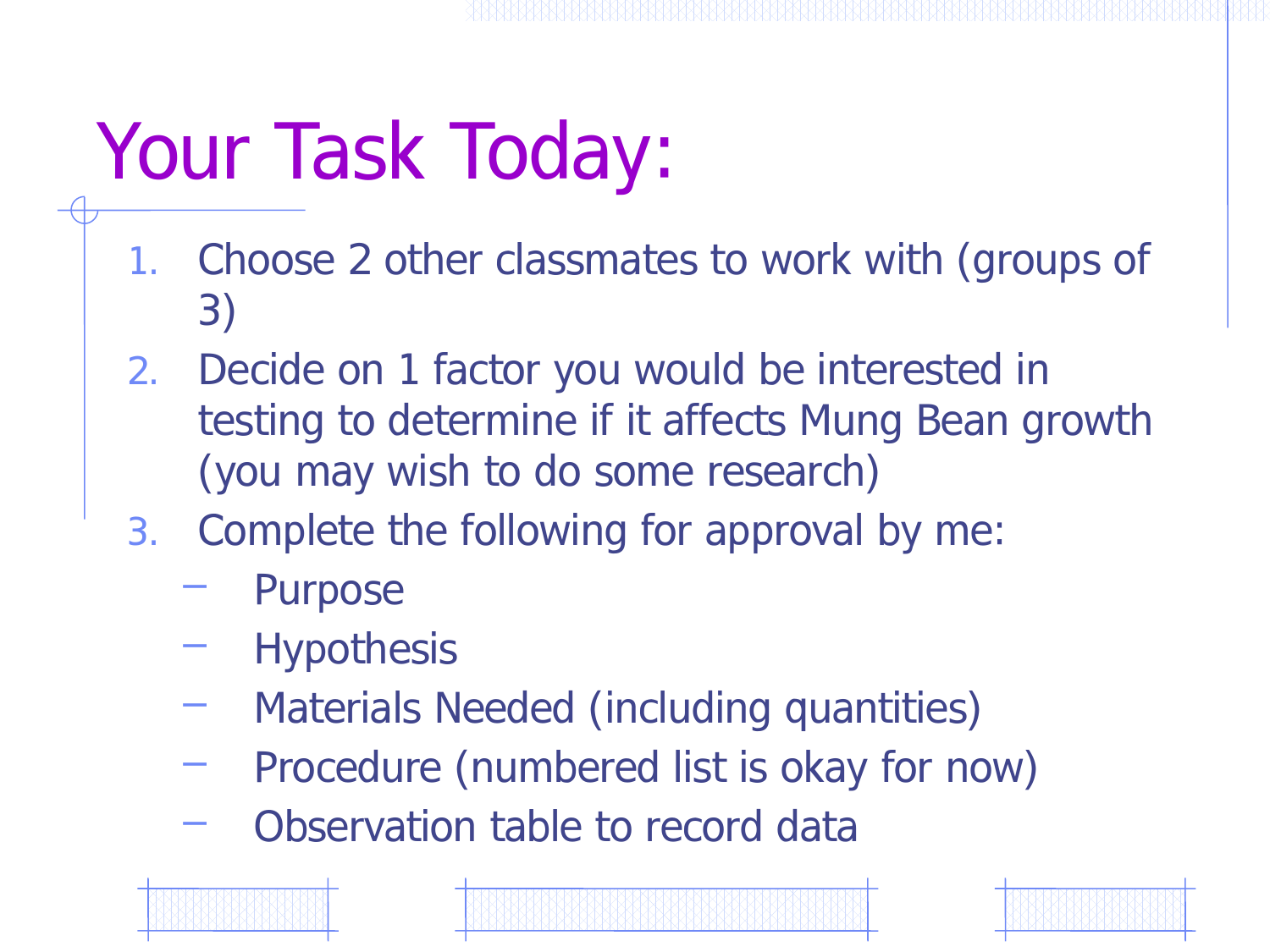

# Your Task Today:
Choose 2 other classmates to work with (groups of 3)
Decide on 1 factor you would be interested in testing to determine if it affects Mung Bean growth (you may wish to do some research)
Complete the following for approval by me:
Purpose
Hypothesis
Materials Needed (including quantities)
Procedure (numbered list is okay for now)
Observation table to record data